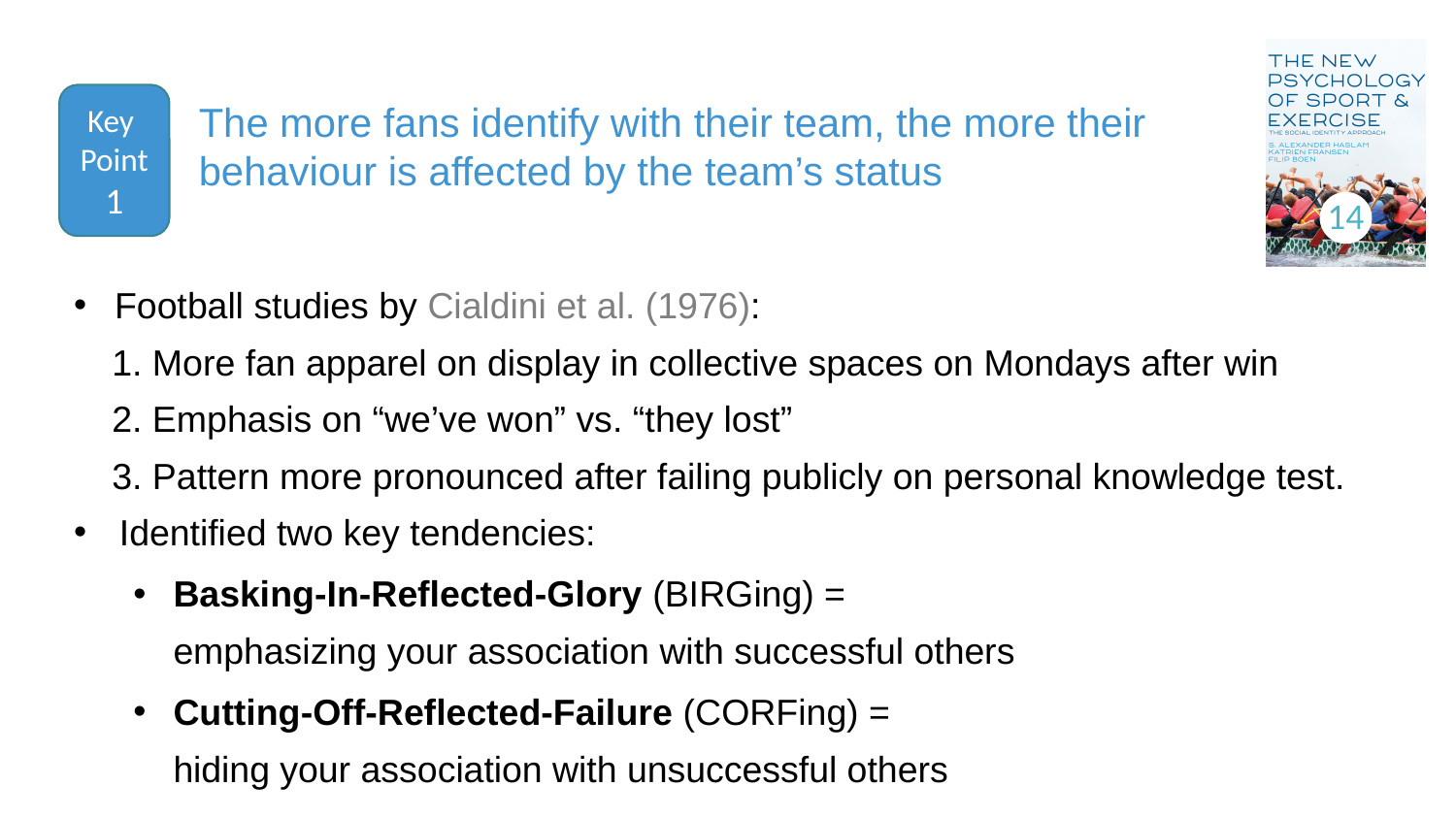

14
Key
Point
1
The more fans identify with their team, the more their behaviour is affected by the team’s status
Football studies by Cialdini et al. (1976):
1. More fan apparel on display in collective spaces on Mondays after win
2. Emphasis on “we’ve won” vs. “they lost”
3. Pattern more pronounced after failing publicly on personal knowledge test.
Identified two key tendencies:
Basking-In-Reflected-Glory (BIRGing) =
	emphasizing your association with successful others
Cutting-Off-Reflected-Failure (CORFing) =
	hiding your association with unsuccessful others